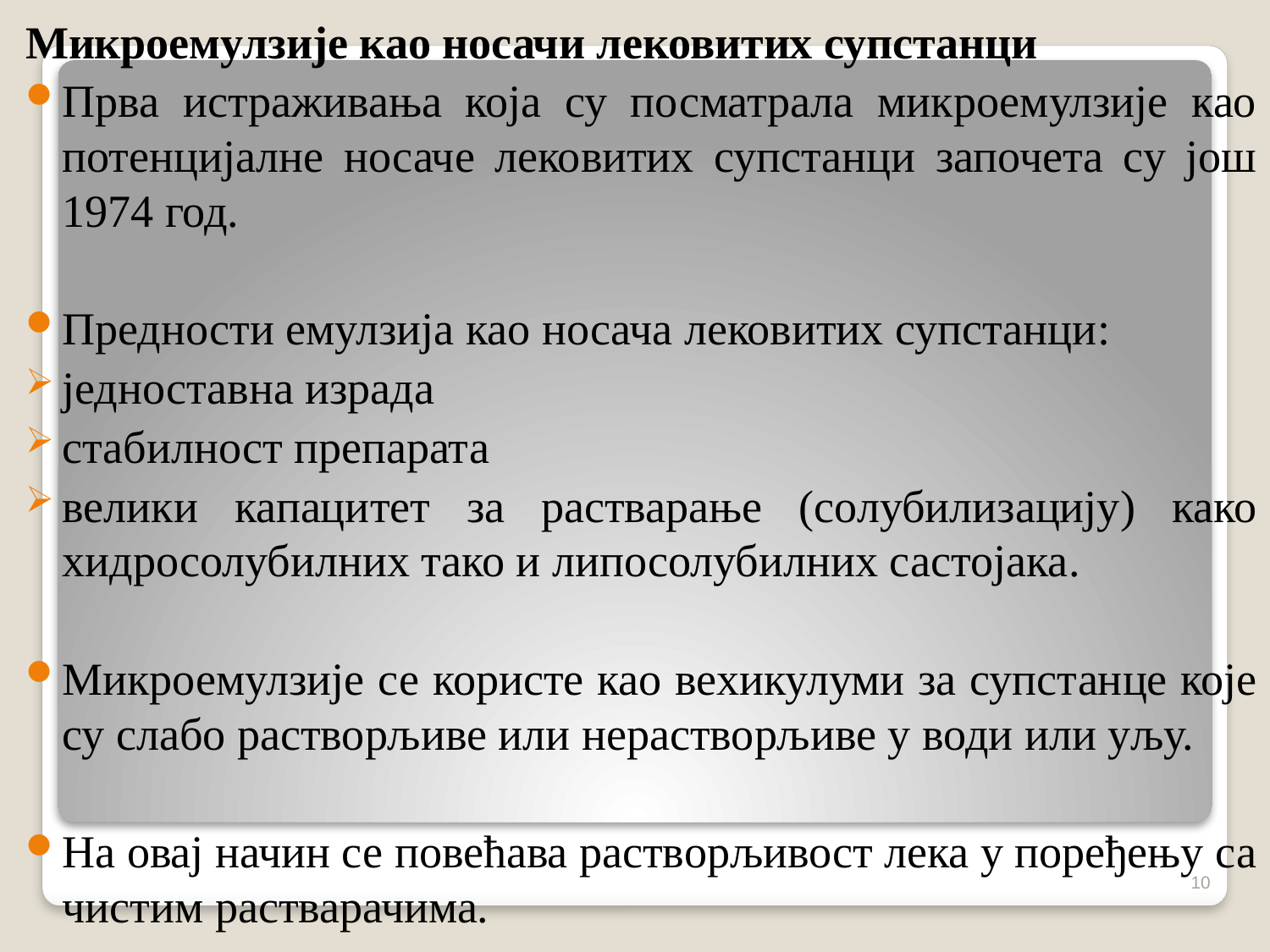

Микроемулзије као носачи лековитих супстанци
Прва истраживања која су посматрала микроемулзије као потенцијалне носаче лековитих супстанци започета су још 1974 год.

Предности емулзија као носача лековитих супстанци:
једноставна израда
стабилност препарата
велики капацитет за растварање (солубилизацију) како хидросолубилних тако и липосолубилних састојака.

Микроемулзије се користе као вехикулуми за супстанце које су слабо растворљиве или нерастворљиве у води или уљу.

На овај начин се повећава растворљивост лека у поређењу са чистим растварачима.
10